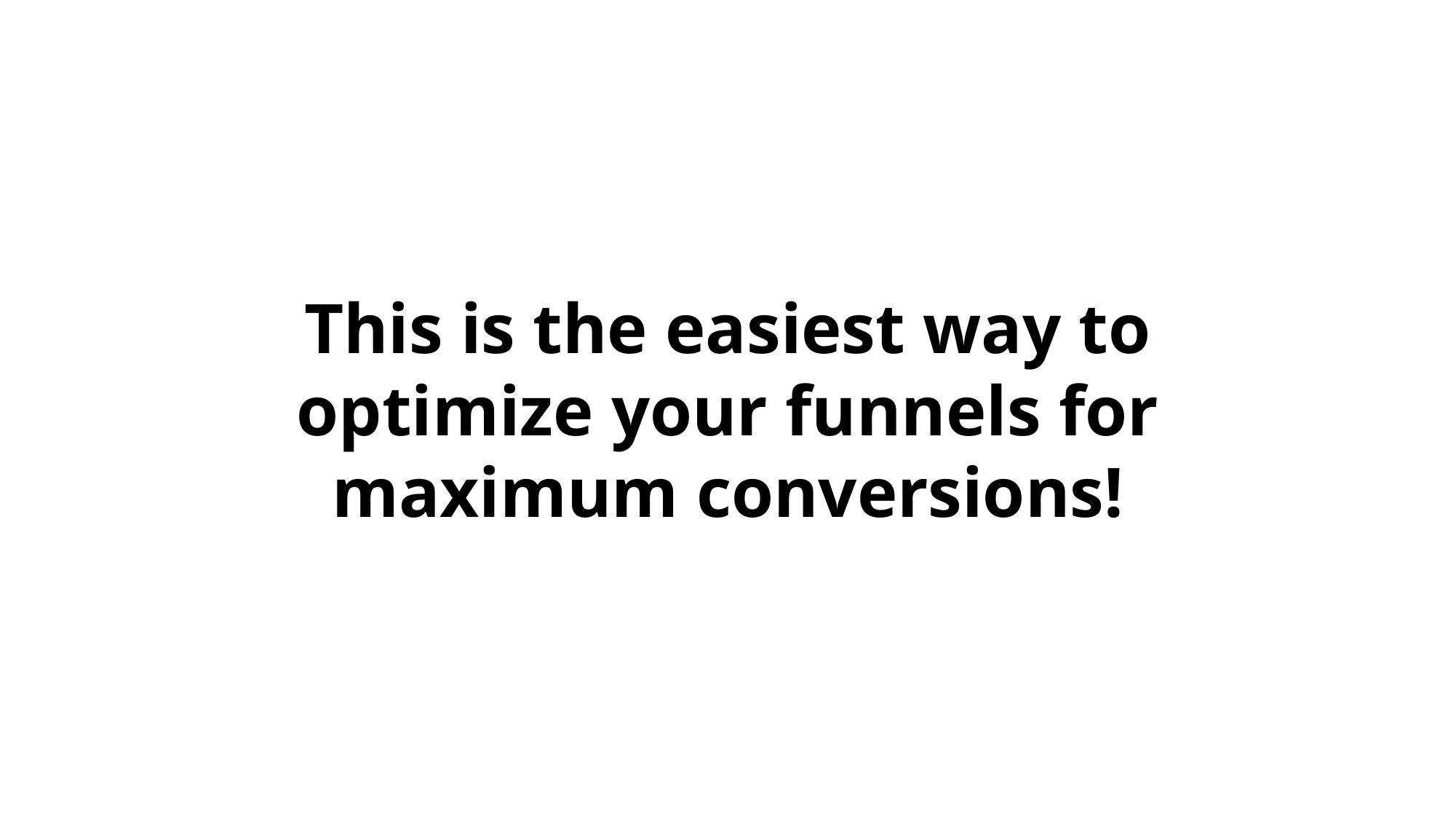

This is the easiest way to optimize your funnels for maximum conversions!